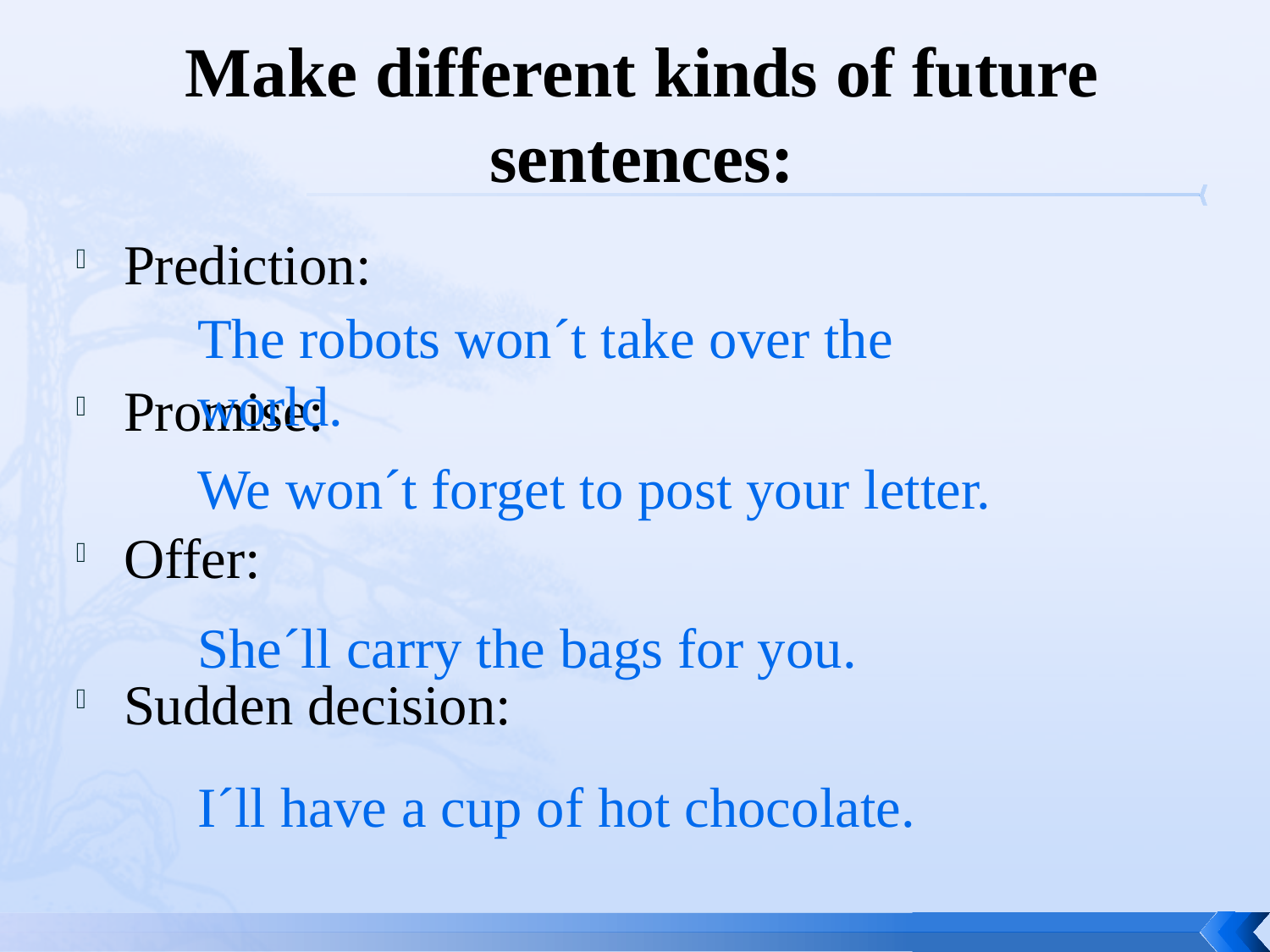

# Make different kinds of future sentences:
Prediction:
Promise:
Offer:
Sudden decision:
The robots won´t take over the world.
We won´t forget to post your letter.
She´ll carry the bags for you.
I´ll have a cup of hot chocolate.